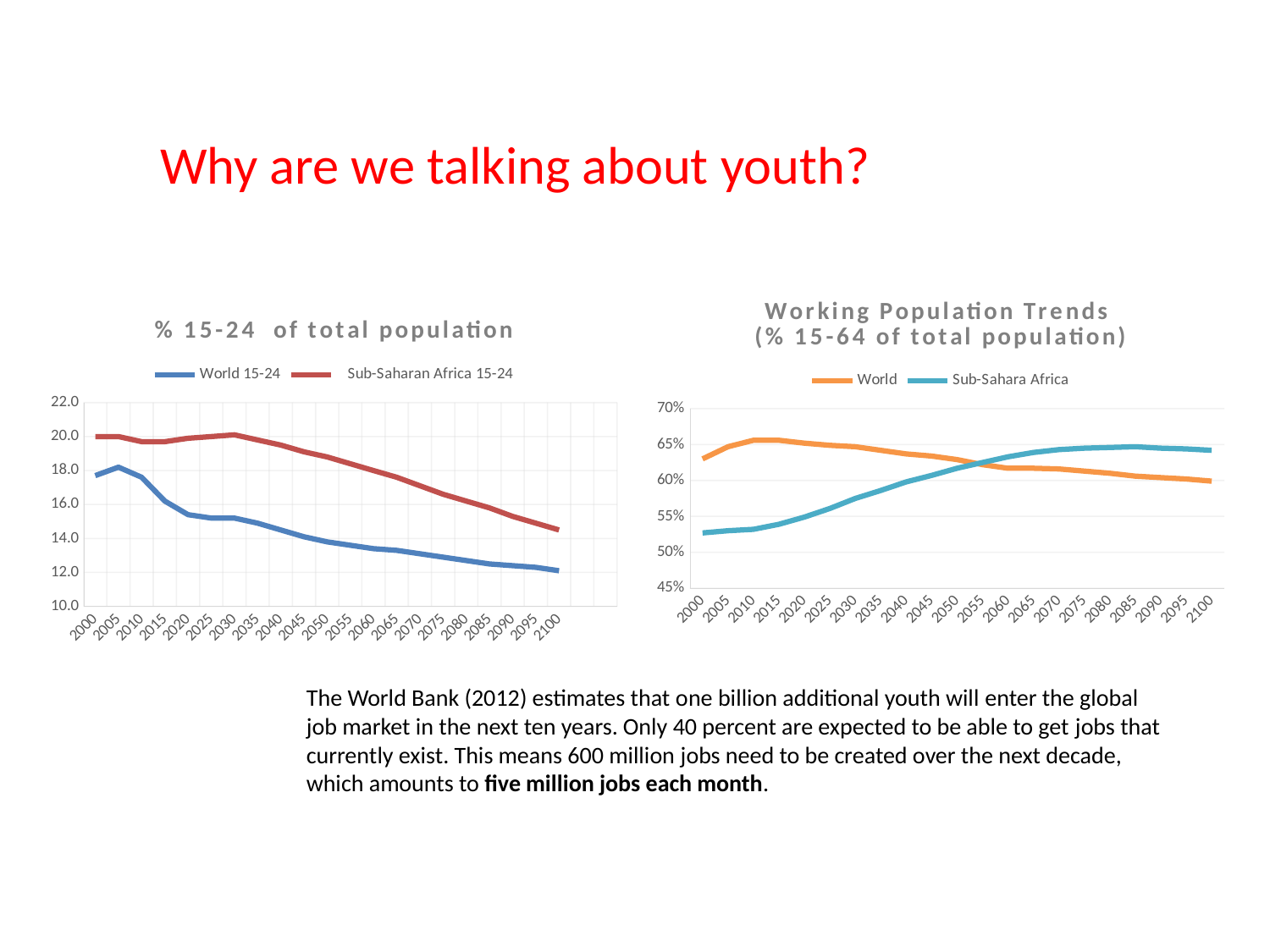

# Why are we talking about youth?

### Chart: Working Population Trends (% 15-64 of total population)

| Category | World | Sub-Sahara Africa |
|---|---|---|
| 2000 | 0.63 | 0.527 |
| 2005 | 0.647 | 0.53 |
| 2010 | 0.6559999999999999 | 0.532 |
| 2015 | 0.6559999999999999 | 0.539 |
| 2020 | 0.652 | 0.5489999999999999 |
| 2025 | 0.649 | 0.561 |
| 2030 | 0.647 | 0.575 |
| 2035 | 0.642 | 0.586 |
| 2040 | 0.637 | 0.598 |
| 2045 | 0.634 | 0.607 |
| 2050 | 0.629 | 0.617 |
| 2055 | 0.622 | 0.625 |
| 2060 | 0.617 | 0.633 |
| 2065 | 0.617 | 0.639 |
| 2070 | 0.616 | 0.6430000000000001 |
| 2075 | 0.613 | 0.645 |
| 2080 | 0.61 | 0.6459999999999999 |
| 2085 | 0.606 | 0.647 |
| 2090 | 0.604 | 0.645 |
| 2095 | 0.602 | 0.644 |
| 2100 | 0.599 | 0.642 |

### Chart: % 15-24  of total population

| Category | World |    Sub-Saharan Africa |
|---|---|---|
| 2000 | 17.7 | 20.0 |
| 2005 | 18.2 | 20.0 |
| 2010 | 17.6 | 19.7 |
| 2015 | 16.2 | 19.7 |
| 2020 | 15.4 | 19.9 |
| 2025 | 15.2 | 20.0 |
| 2030 | 15.2 | 20.1 |
| 2035 | 14.9 | 19.8 |
| 2040 | 14.5 | 19.5 |
| 2045 | 14.1 | 19.1 |
| 2050 | 13.8 | 18.8 |
| 2055 | 13.6 | 18.4 |
| 2060 | 13.4 | 18.0 |
| 2065 | 13.3 | 17.6 |
| 2070 | 13.1 | 17.1 |
| 2075 | 12.9 | 16.6 |
| 2080 | 12.7 | 16.2 |
| 2085 | 12.5 | 15.8 |
| 2090 | 12.4 | 15.3 |
| 2095 | 12.3 | 14.9 |
| 2100 | 12.1 | 14.5 |
The World Bank (2012) estimates that one billion additional youth will enter the global job market in the next ten years. Only 40 percent are expected to be able to get jobs that currently exist. This means 600 million jobs need to be created over the next decade, which amounts to five million jobs each month.